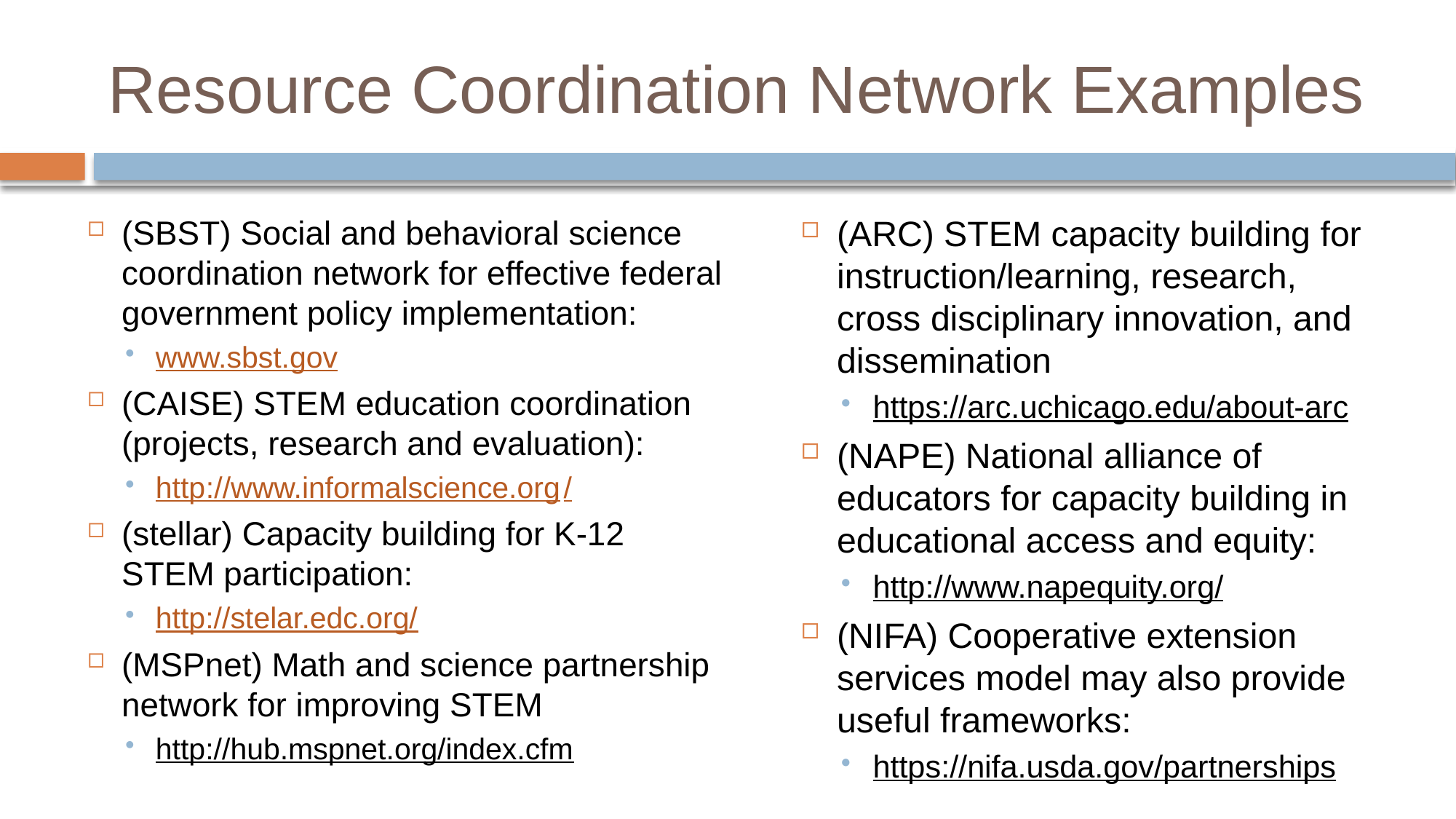

# Resource Coordination Network Examples
(SBST) Social and behavioral science coordination network for effective federal government policy implementation:
www.sbst.gov
(CAISE) STEM education coordination (projects, research and evaluation):
http://www.informalscience.org/
(stellar) Capacity building for K-12 STEM participation:
http://stelar.edc.org/
(MSPnet) Math and science partnership network for improving STEM
http://hub.mspnet.org/index.cfm

(ARC) STEM capacity building for instruction/learning, research, cross disciplinary innovation, and dissemination
https://arc.uchicago.edu/about-arc
(NAPE) National alliance of educators for capacity building in educational access and equity:
http://www.napequity.org/
(NIFA) Cooperative extension services model may also provide useful frameworks:
https://nifa.usda.gov/partnerships